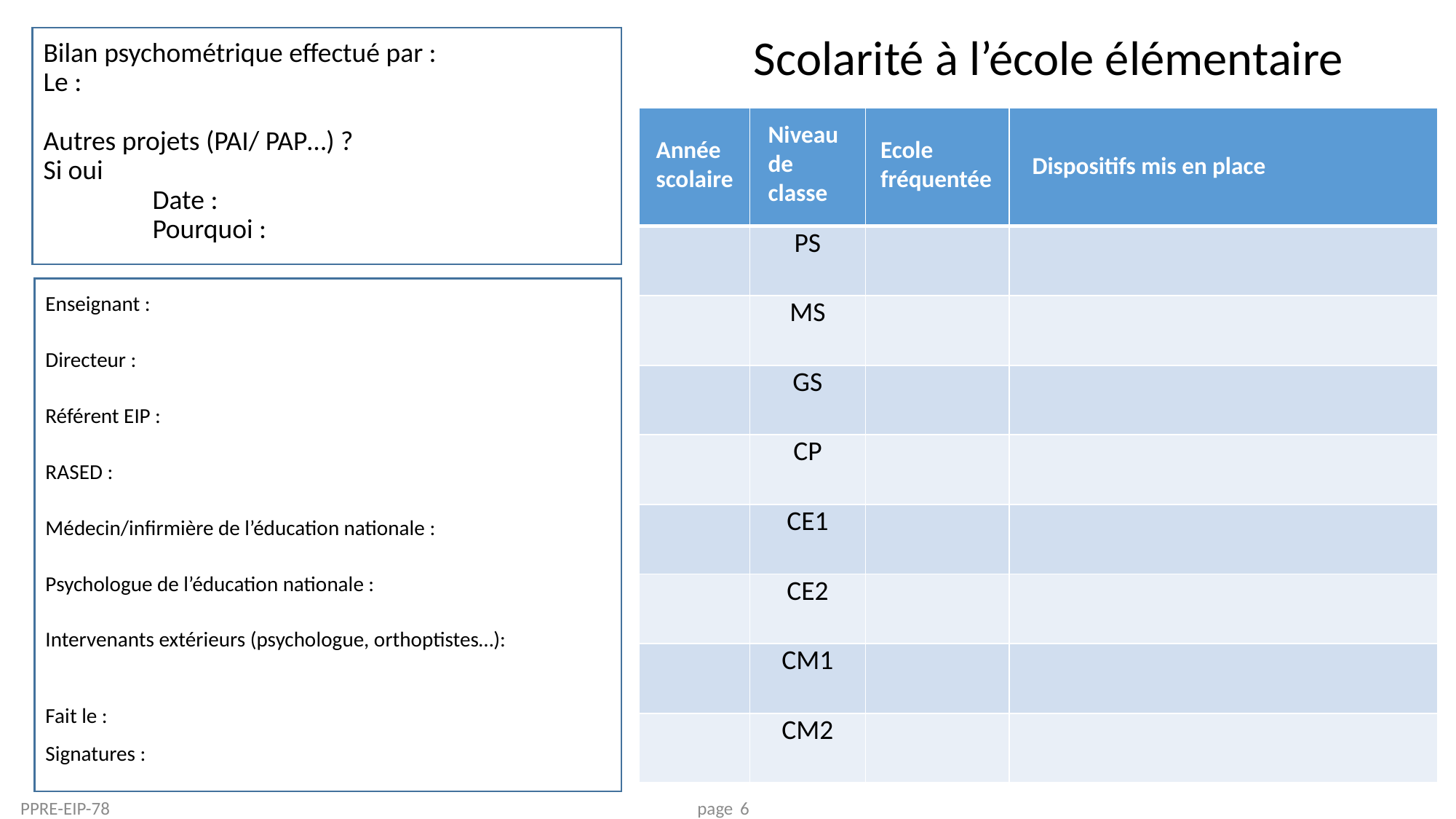

Scolarité à l’école élémentaire

# Bilan psychométrique effectué par : Le : Autres projets (PAI/ PAP…) ? Si oui Date : Pourquoi :
|  |  |  |  |
| --- | --- | --- | --- |
|  | PS |  |  |
|  | MS |  |  |
|  | GS |  |  |
|  | CP |  |  |
|  | CE1 |  |  |
|  | CE2 |  |  |
|  | CM1 |  |  |
|  | CM2 |  |  |
Niveau de classe
Ecole fréquentée
Année
scolaire
Dispositifs mis en place
Enseignant :
Directeur :
Référent EIP :
RASED :
Médecin/infirmière de l’éducation nationale :
Psychologue de l’éducation nationale :
Intervenants extérieurs (psychologue, orthoptistes…):

Fait le :
Signatures :

PPRE-EIP-78                                                                                                                                             page 6